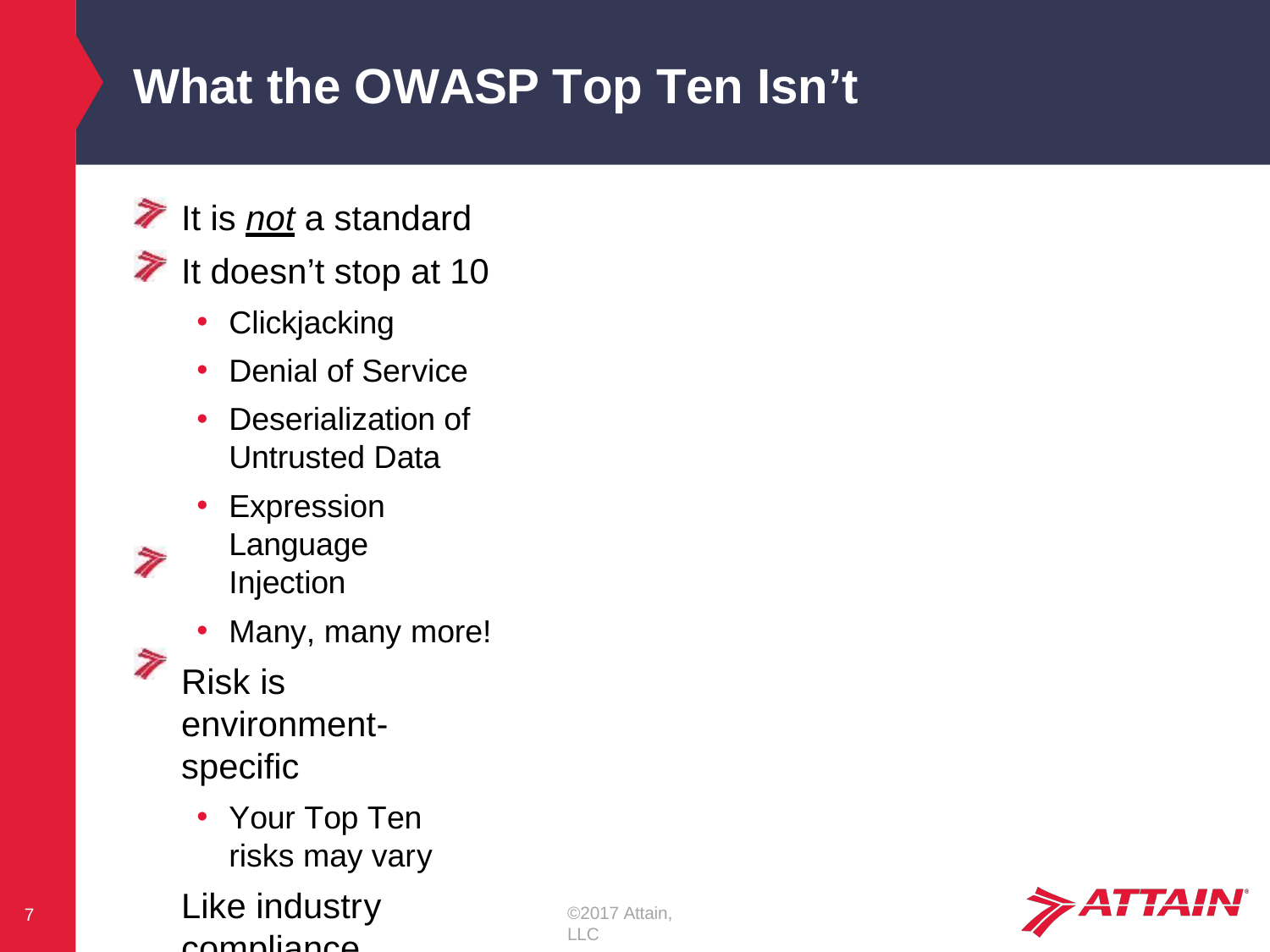

# What the OWASP Top Ten Isn’t
It is not a standard It doesn’t stop at 10

Clickjacking

Denial of Service

Deserialization of Untrusted Data

Expression Language Injection

Many, many more!

Risk is environment-specific

Your Top Ten risks may vary

Like industry compliance standards (PCI, HIPPA,…), not an end-
goal

Should be considered a minimum baseline for application security

©2017 Attain, LLC
7